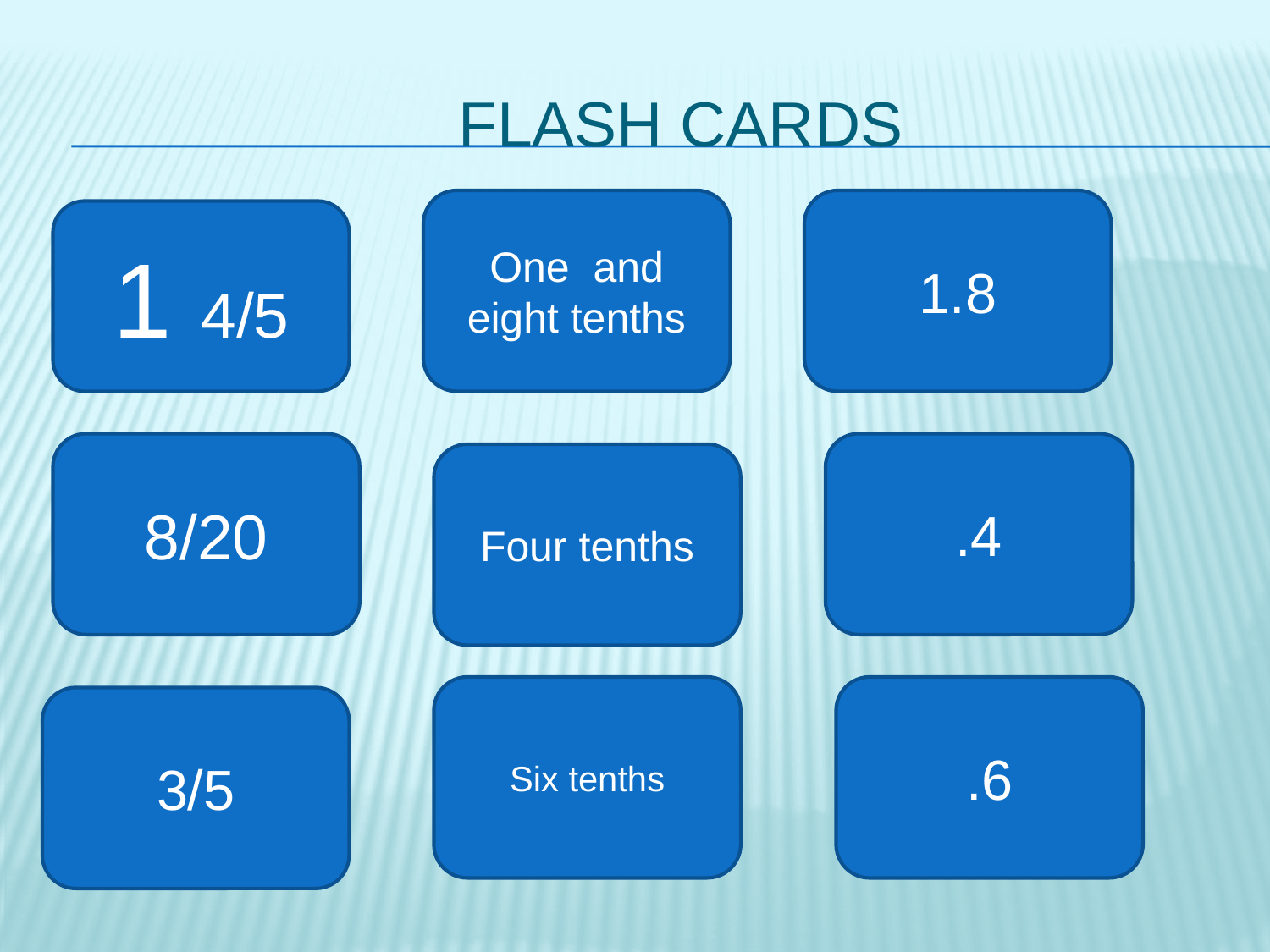

# FLASH CARDS
One  and eight tenths
1.8
1 4/5
8/20
.4
Four tenths
Six tenths
.6
3/5